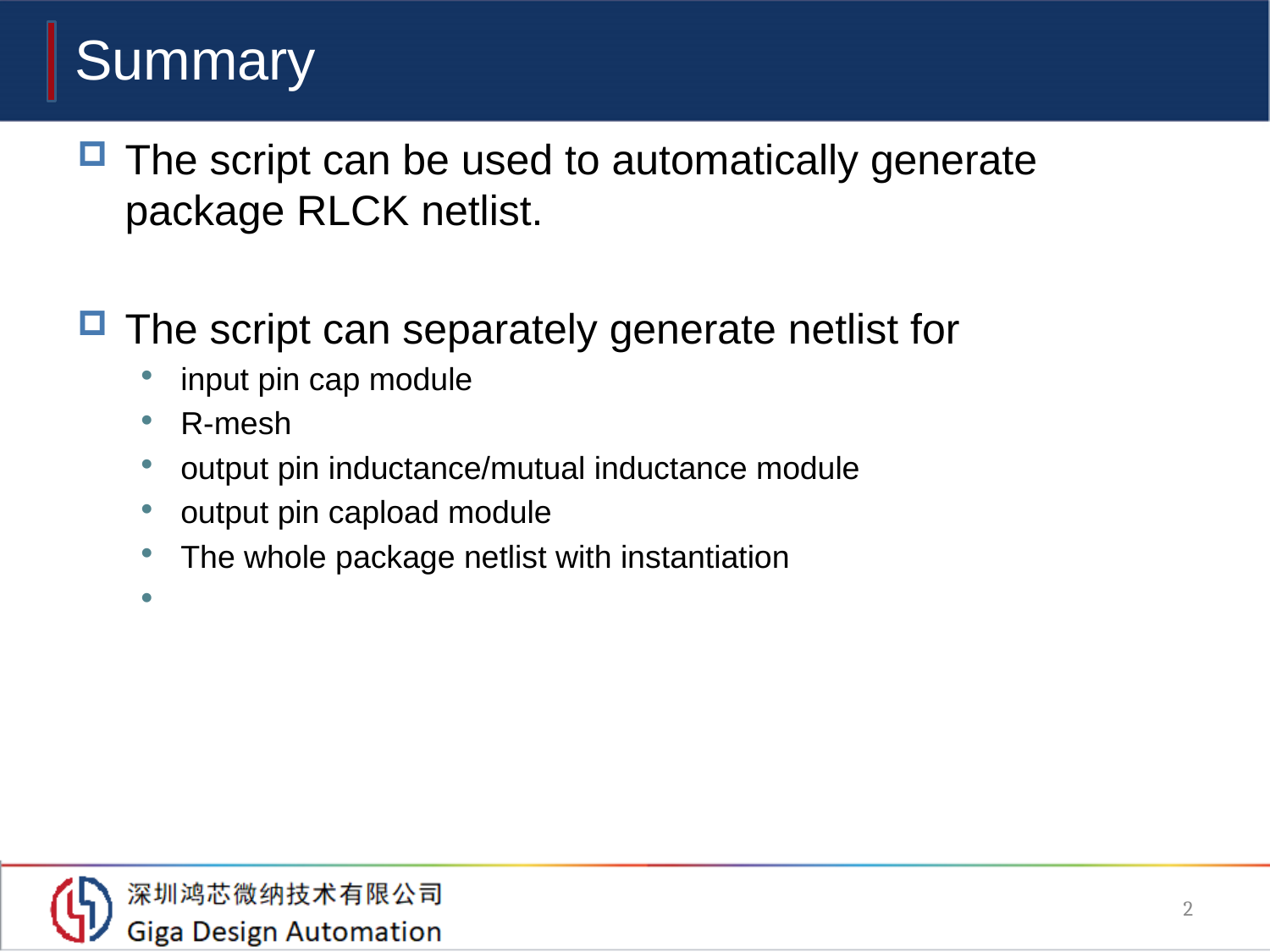

# Summary
The script can be used to automatically generate package RLCK netlist.

The script can separately generate netlist for
input pin cap module
R-mesh
output pin inductance/mutual inductance module
output pin capload module
The whole package netlist with instantiation

2